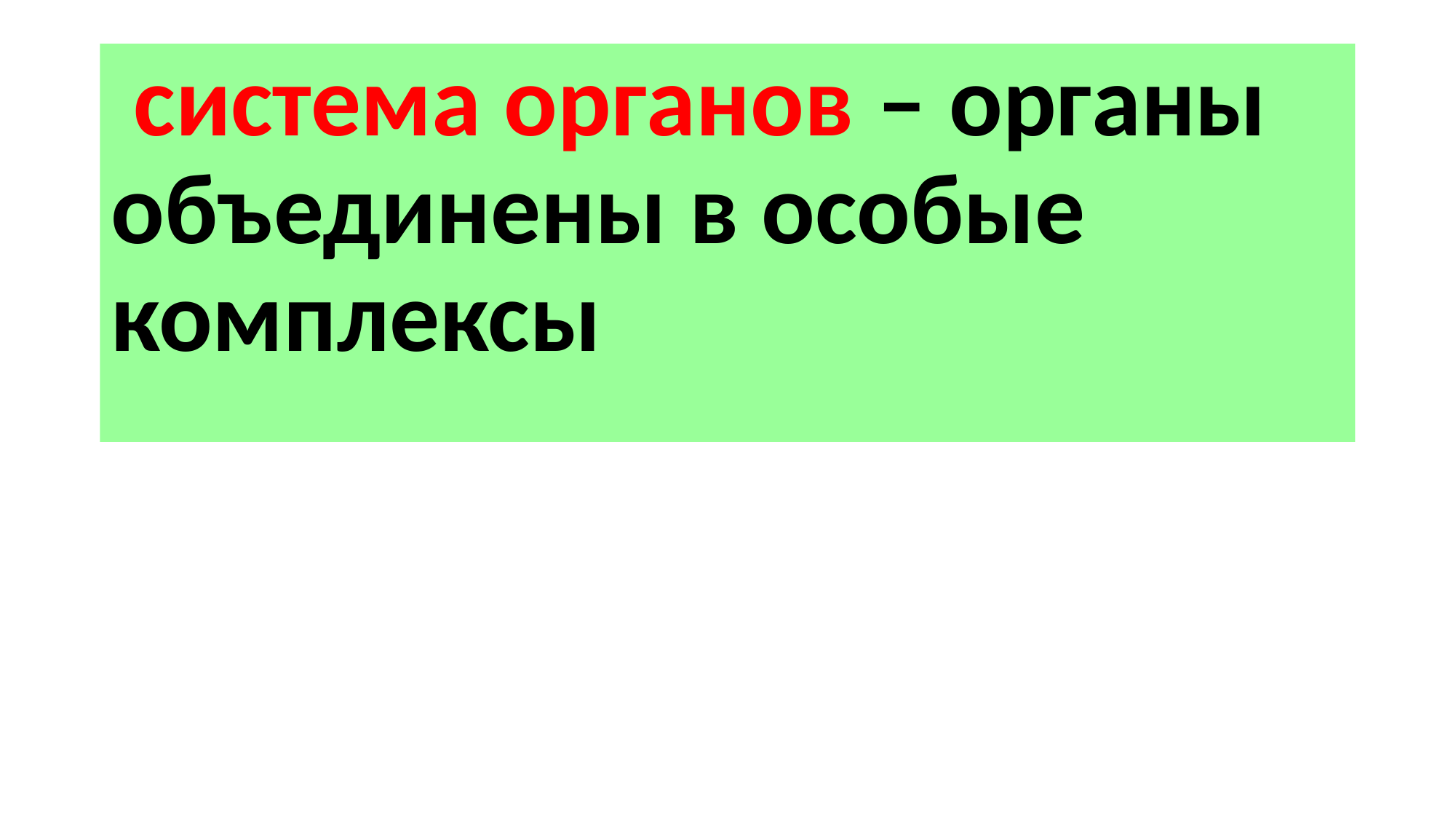

система органов – органы объединены в особые комплексы